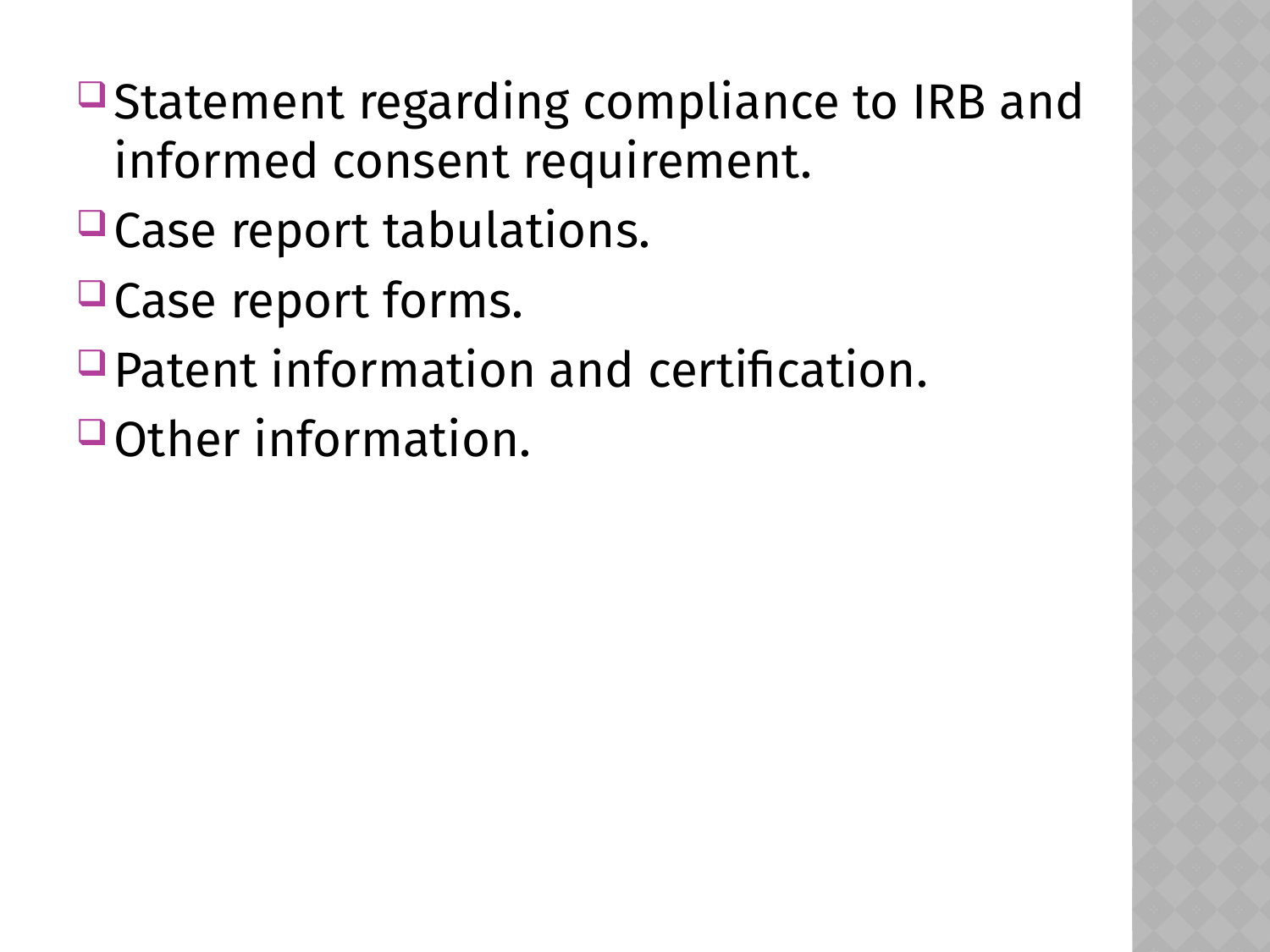

Statement regarding compliance to IRB and informed consent requirement.
Case report tabulations.
Case report forms.
Patent information and certification.
Other information.